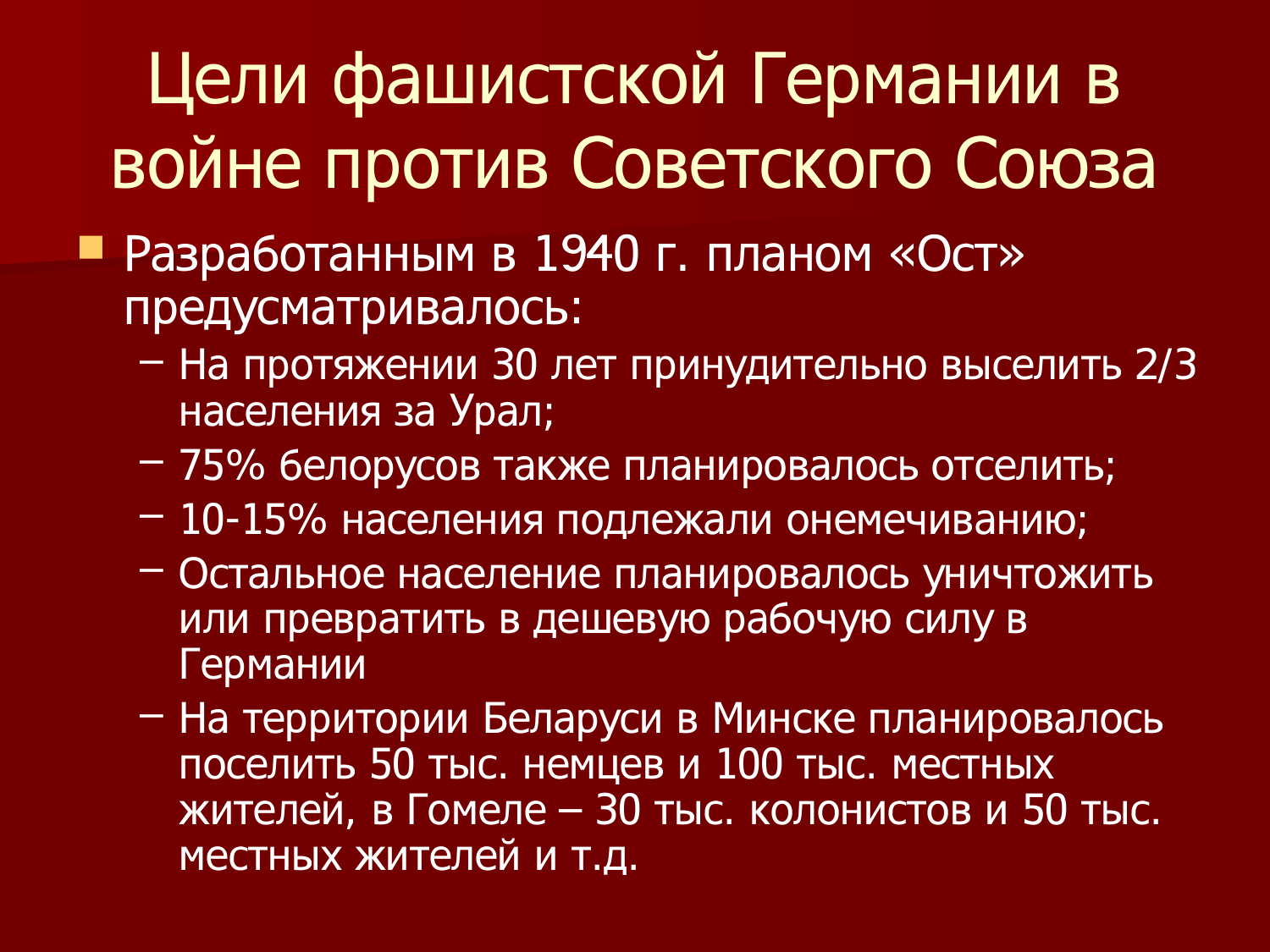

# Цели фашистской Германии в войне против Советского Союза
Разработанным в 1940 г. планом «Ост» предусматривалось:
На протяжении 30 лет принудительно выселить 2/3 населения за Урал;
75% белорусов также планировалось отселить;
10-15% населения подлежали онемечиванию;
Остальное население планировалось уничтожить или превратить в дешевую рабочую силу в Германии
На территории Беларуси в Минске планировалось поселить 50 тыс. немцев и 100 тыс. местных жителей, в Гомеле – 30 тыс. колонистов и 50 тыс. местных жителей и т.д.